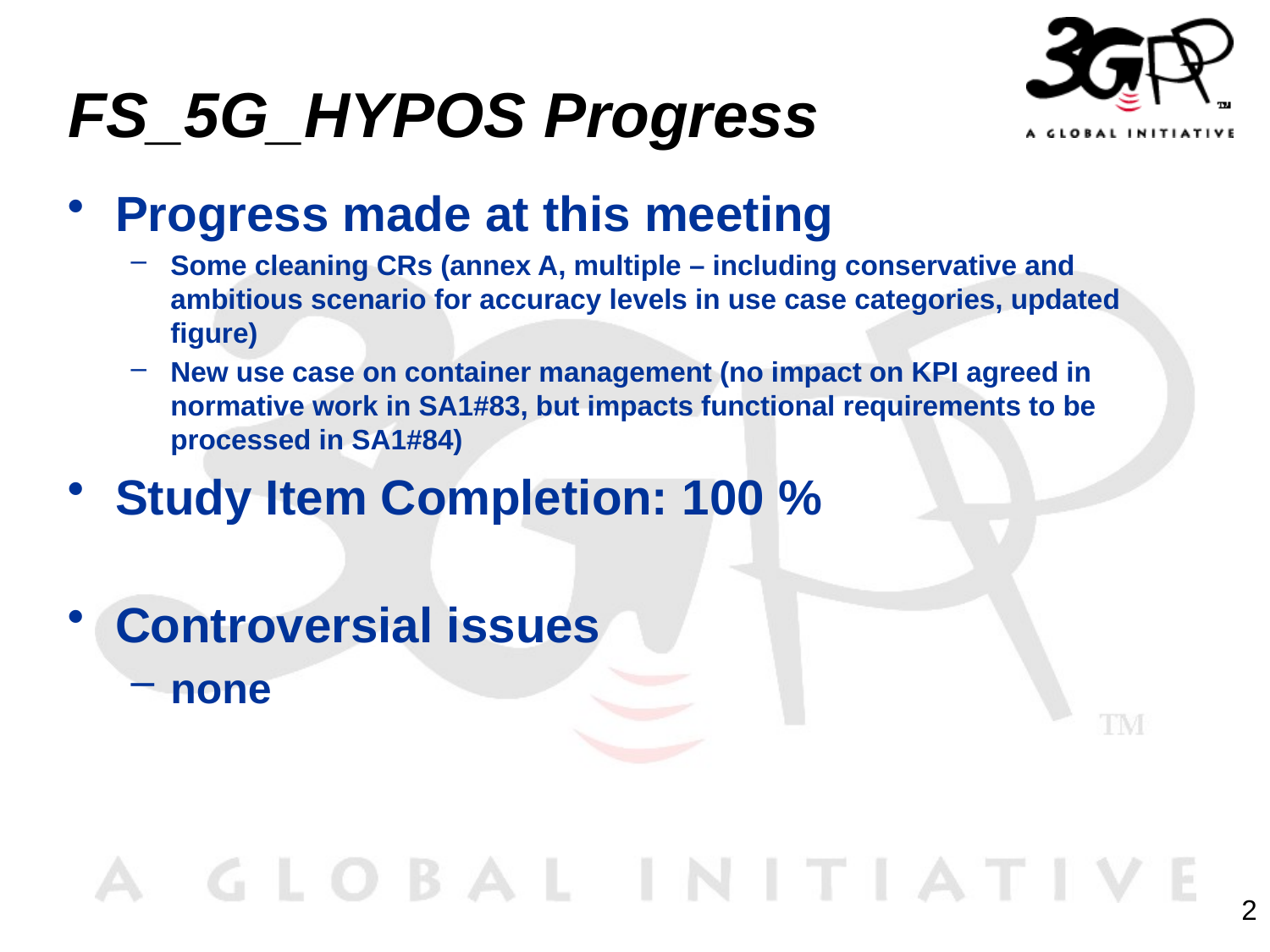

# FS_5G_HYPOS Progress
Progress made at this meeting
Some cleaning CRs (annex A, multiple – including conservative and ambitious scenario for accuracy levels in use case categories, updated figure)
New use case on container management (no impact on KPI agreed in normative work in SA1#83, but impacts functional requirements to be processed in SA1#84)
Study Item Completion: 100 %

Controversial issues
none
2